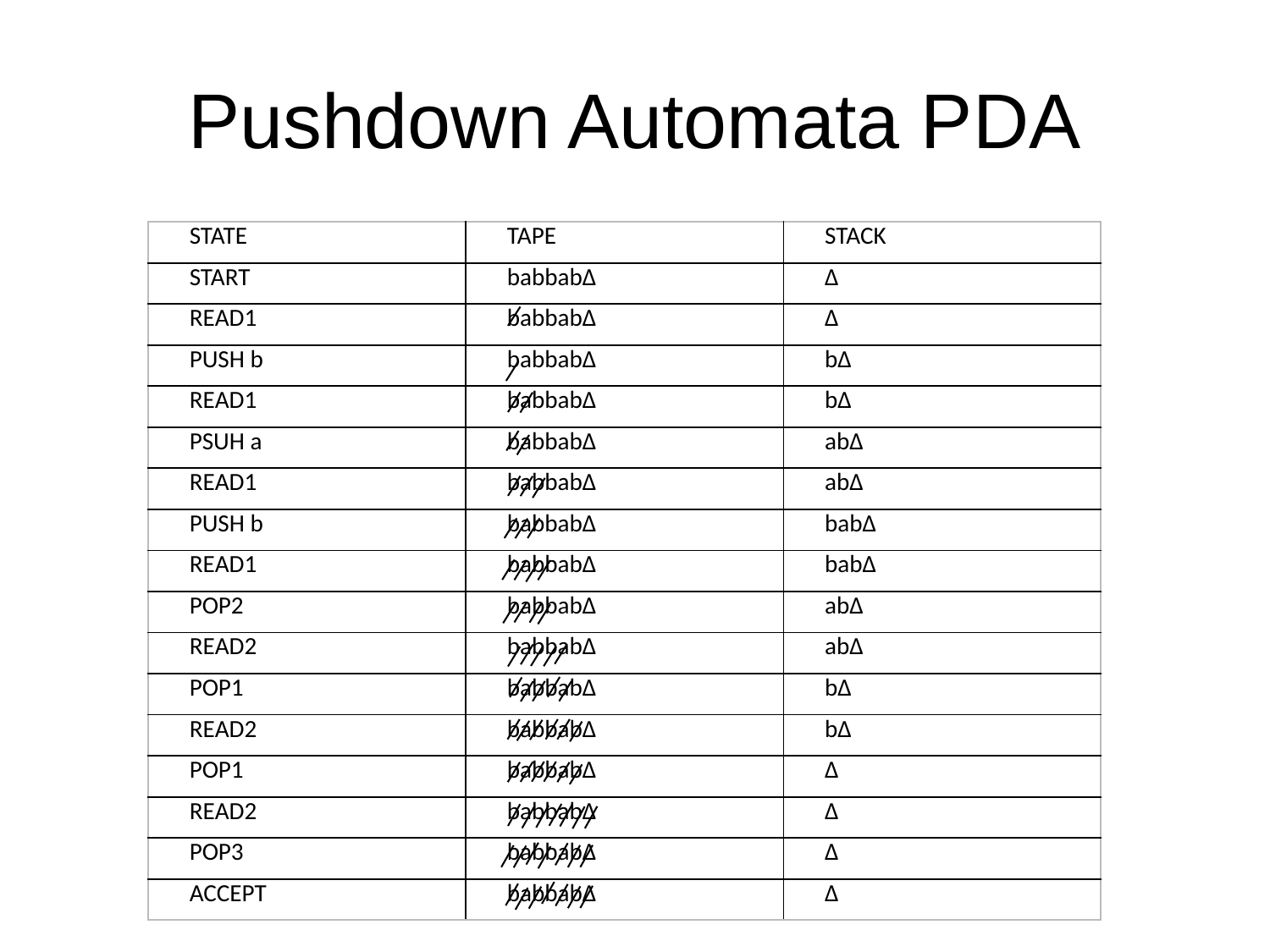

# Pushdown Automata PDA
| STATE | TAPE | STACK |
| --- | --- | --- |
| START | babbabΔ | Δ |
| READ1 | babbabΔ | Δ |
| PUSH b | babbabΔ | bΔ |
| READ1 | babbabΔ | bΔ |
| PSUH a | babbabΔ | abΔ |
| READ1 | babbabΔ | abΔ |
| PUSH b | babbabΔ | babΔ |
| READ1 | babbabΔ | babΔ |
| POP2 | babbabΔ | abΔ |
| READ2 | babbabΔ | abΔ |
| POP1 | babbabΔ | bΔ |
| READ2 | babbabΔ | bΔ |
| POP1 | babbabΔ | Δ |
| READ2 | babbabΔ | Δ |
| POP3 | babbabΔ | Δ |
| ACCEPT | babbabΔ | Δ |